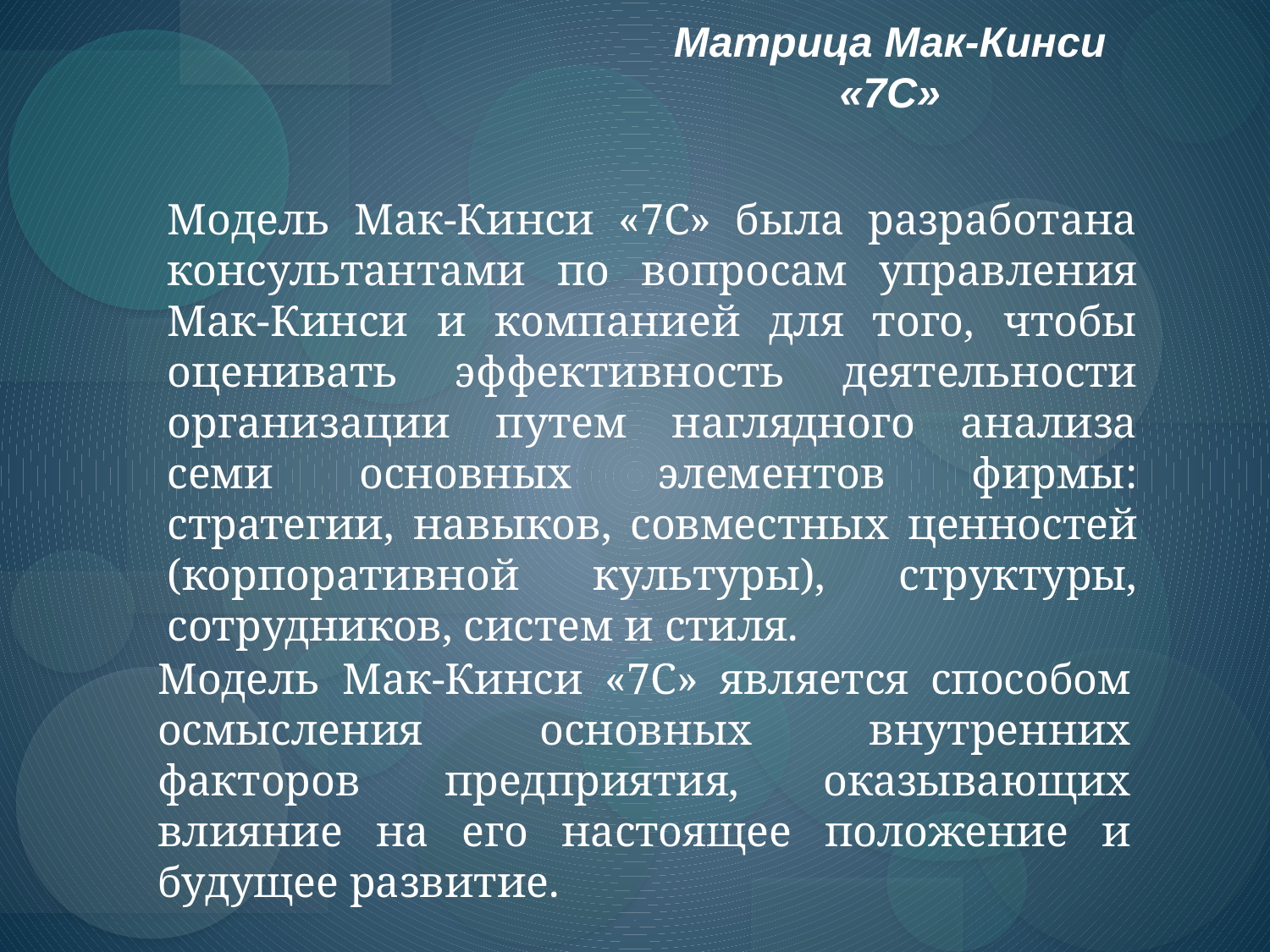

Матрица Мак-Кинси «7С»
Модель Мак-Кинси «7С» была разработана консультантами по вопросам управления Мак-Кинси и компанией для того, чтобы оценивать эффективность деятельности организации путем наглядного анализа семи основных элементов фирмы: стратегии, навыков, совместных ценностей (корпоративной культуры), структуры, сотрудников, систем и стиля.
Модель Мак-Кинси «7С» является способом осмысления основных внутренних факторов предприятия, оказывающих влияние на его настоящее положение и будущее развитие.